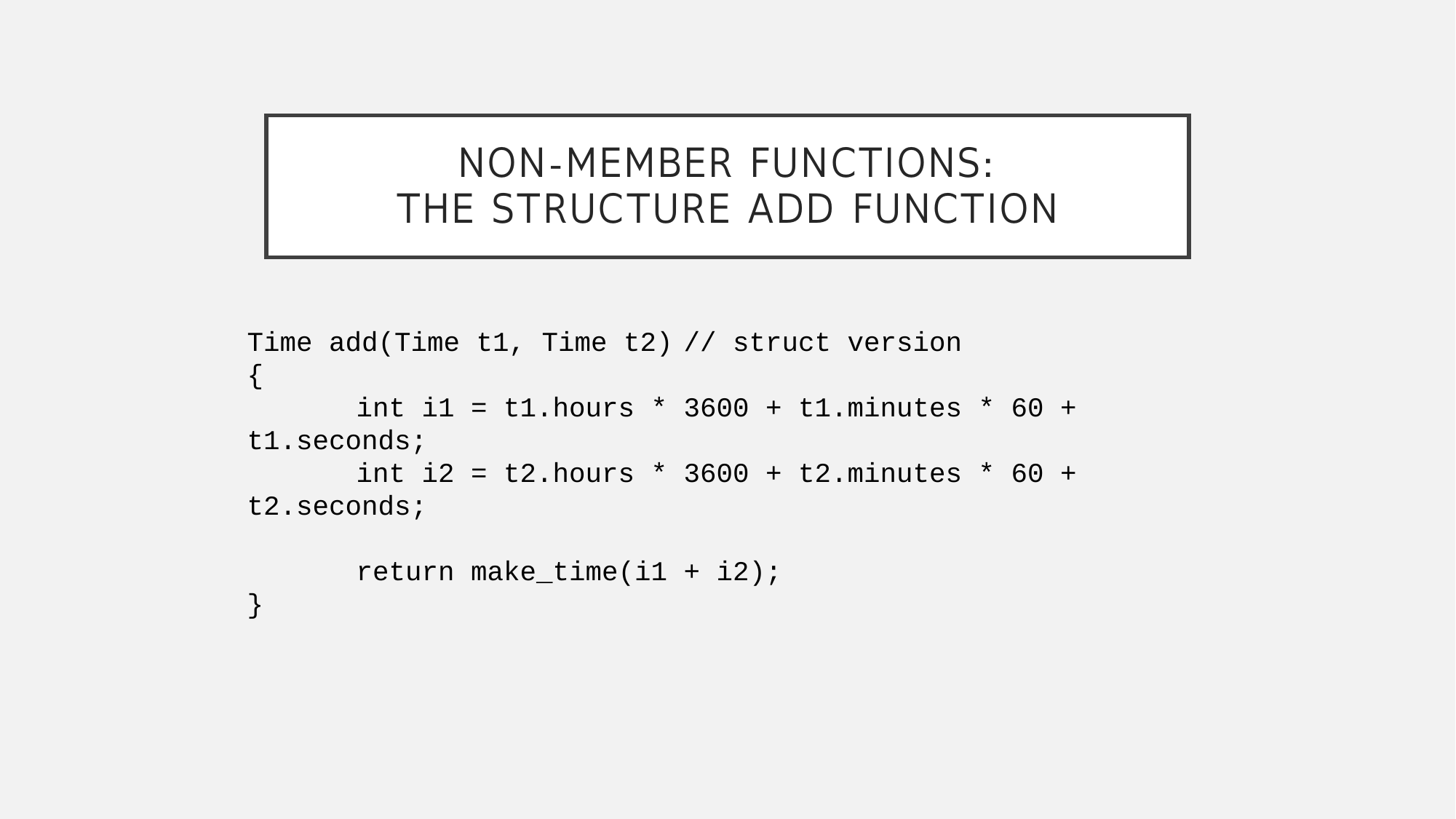

# Non-Member Functions: The Structure add Function
Time add(Time t1, Time t2)	// struct version
{
	int i1 = t1.hours * 3600 + t1.minutes * 60 + t1.seconds;
	int i2 = t2.hours * 3600 + t2.minutes * 60 + t2.seconds;

	return make_time(i1 + i2);
}